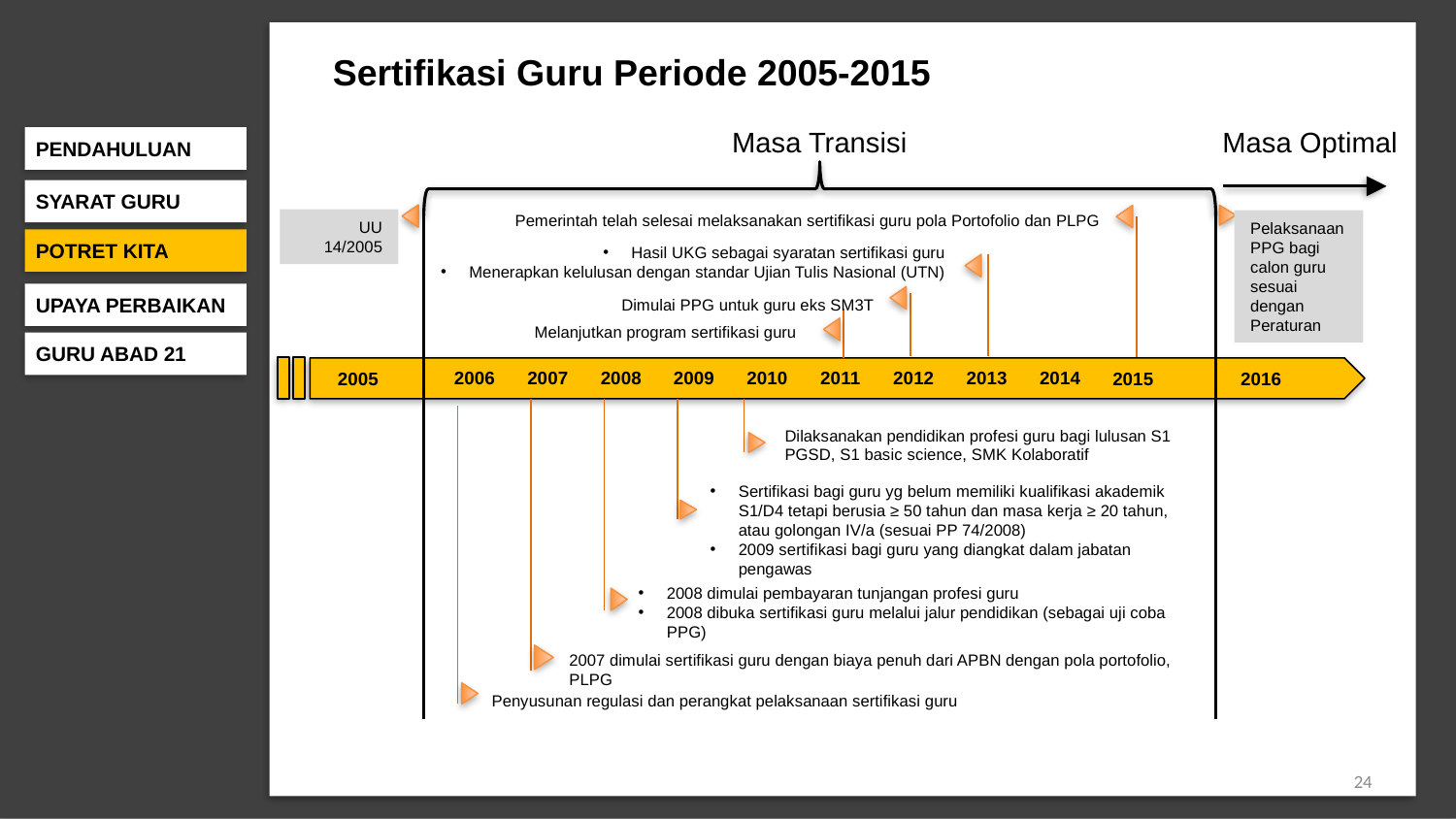

Sertifikasi Guru Periode 2005-2015
Masa Optimal
Masa Transisi
PENDAHULUAN
SYARAT GURU
Pemerintah telah selesai melaksanakan sertifikasi guru pola Portofolio dan PLPG

UU 14/2005
Pelaksanaan PPG bagi calon guru sesuai dengan Peraturan
POTRET KITA
Hasil UKG sebagai syaratan sertifikasi guru
Menerapkan kelulusan dengan standar Ujian Tulis Nasional (UTN)

UPAYA PERBAIKAN
Dimulai PPG untuk guru eks SM3T

Melanjutkan program sertifikasi guru

GURU ABAD 21

2007
2008
2009
2010
2011
2012
2013
2014

2006
2005
2015
2016

Dilaksanakan pendidikan profesi guru bagi lulusan S1 PGSD, S1 basic science, SMK Kolaboratif
Sertifikasi bagi guru yg belum memiliki kualifikasi akademik S1/D4 tetapi berusia ≥ 50 tahun dan masa kerja ≥ 20 tahun, atau golongan IV/a (sesuai PP 74/2008)
2009 sertifikasi bagi guru yang diangkat dalam jabatan pengawas
2008 dimulai pembayaran tunjangan profesi guru
2008 dibuka sertifikasi guru melalui jalur pendidikan (sebagai uji coba PPG)

2007 dimulai sertifikasi guru dengan biaya penuh dari APBN dengan pola portofolio, PLPG
Penyusunan regulasi dan perangkat pelaksanaan sertifikasi guru
24